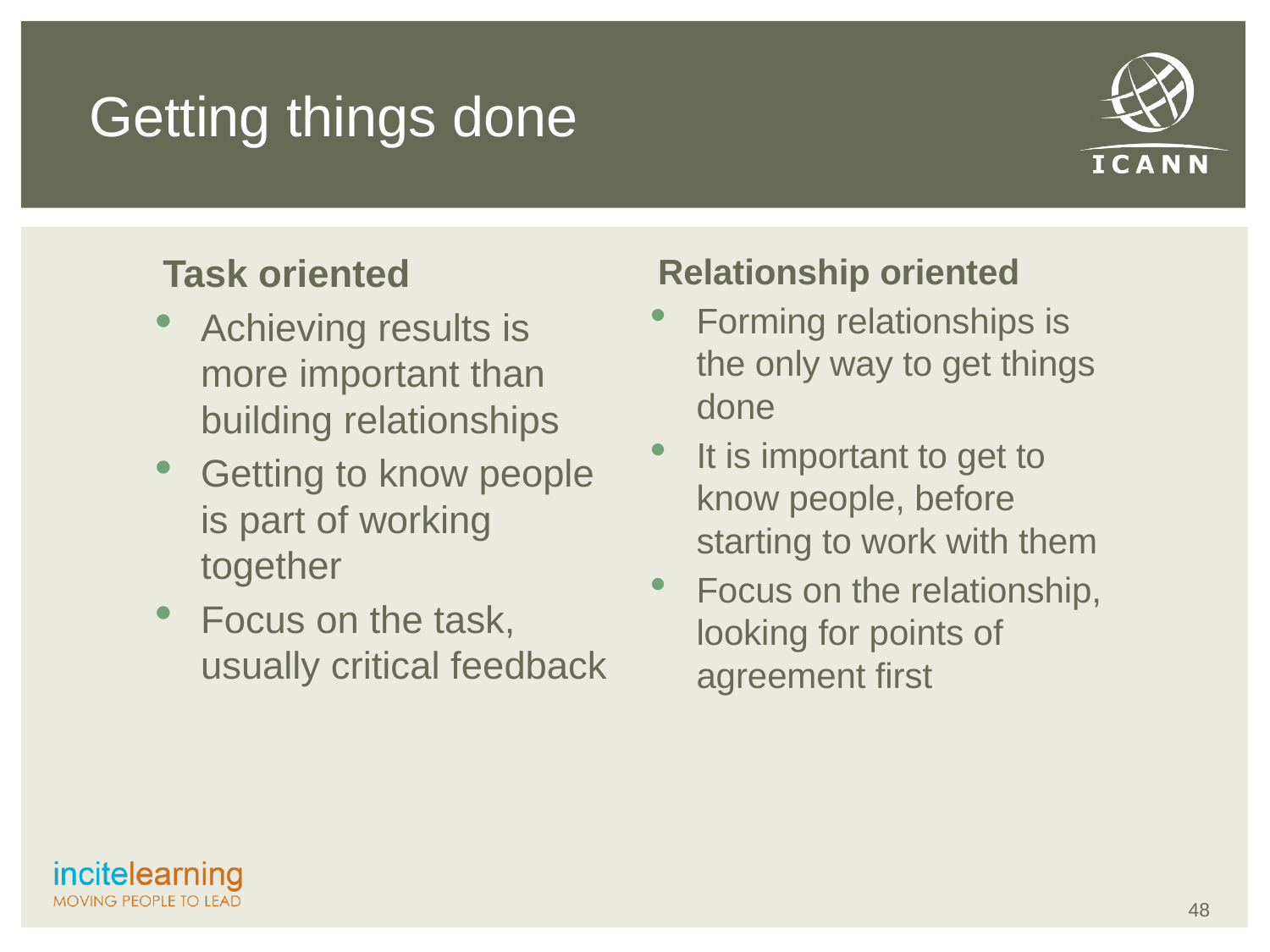

Getting things done
Task oriented
Achieving results is more important than building relationships
Getting to know people is part of working together
Focus on the task, usually critical feedback

Relationship oriented
Forming relationships is the only way to get things done
It is important to get to know people, before starting to work with them
Focus on the relationship, looking for points of agreement first

48